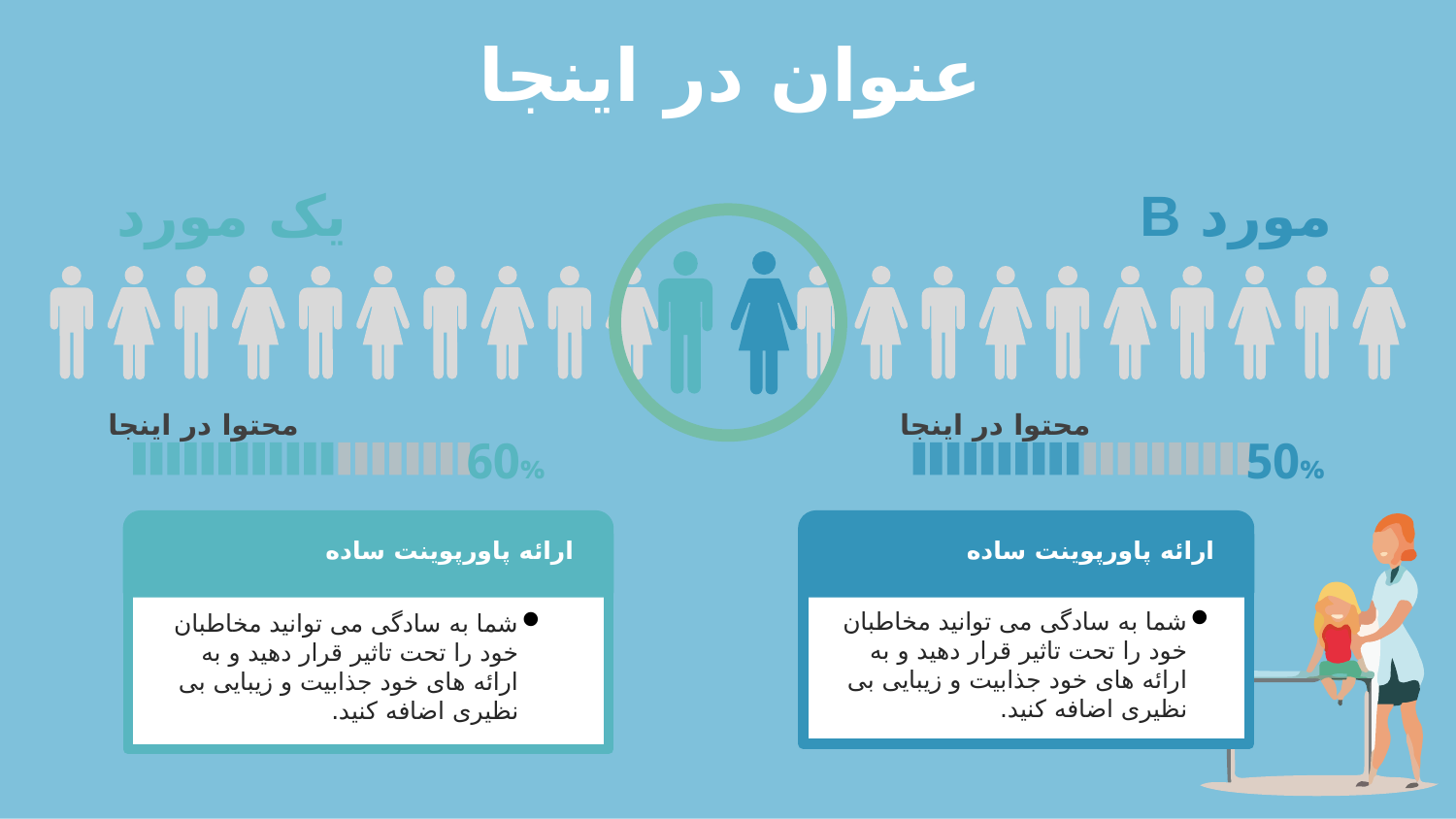

# عنوان در اینجا
یک مورد
مورد B

محتوا در اینجا
60%

محتوا در اینجا
50%

ارائه پاورپوینت ساده
شما به سادگی می توانید مخاطبان خود را تحت تاثیر قرار دهید و به ارائه های خود جذابیت و زیبایی بی نظیری اضافه کنید.

ارائه پاورپوینت ساده
شما به سادگی می توانید مخاطبان خود را تحت تاثیر قرار دهید و به ارائه های خود جذابیت و زیبایی بی نظیری اضافه کنید.